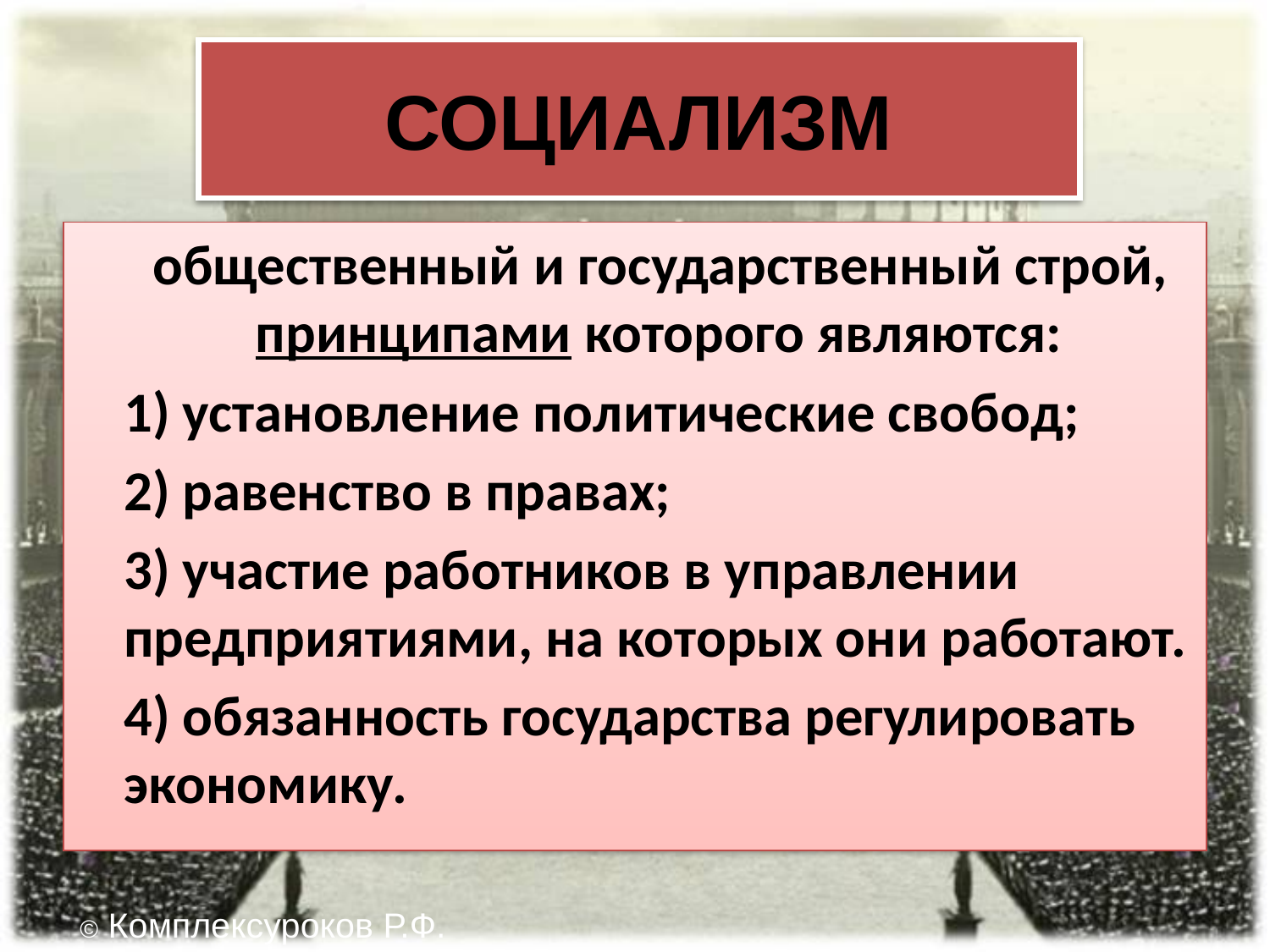

# СОЦИАЛИЗМ
    общественный и государственный строй, принципами которого являются:
	1) установление политические свобод;
	2) равенство в правах;
	3) участие работников в управлении предприятиями, на которых они работают.
	4) обязанность государства регулировать экономику.
© Комплексуроков Р.Ф.